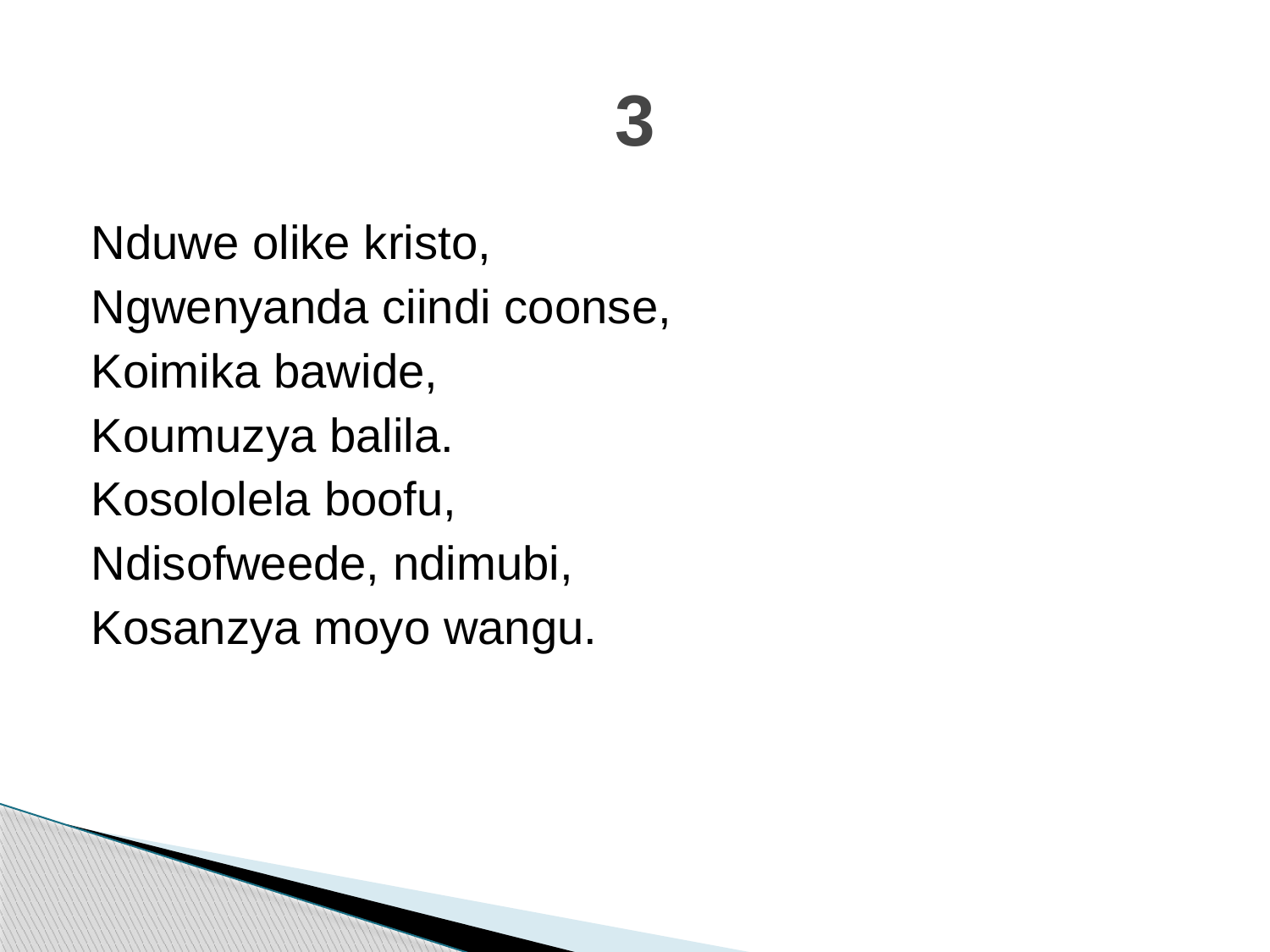

# 3
Nduwe olike kristo,
Ngwenyanda ciindi coonse,
Koimika bawide,
Koumuzya balila.
Kosololela boofu,
Ndisofweede, ndimubi,
Kosanzya moyo wangu.